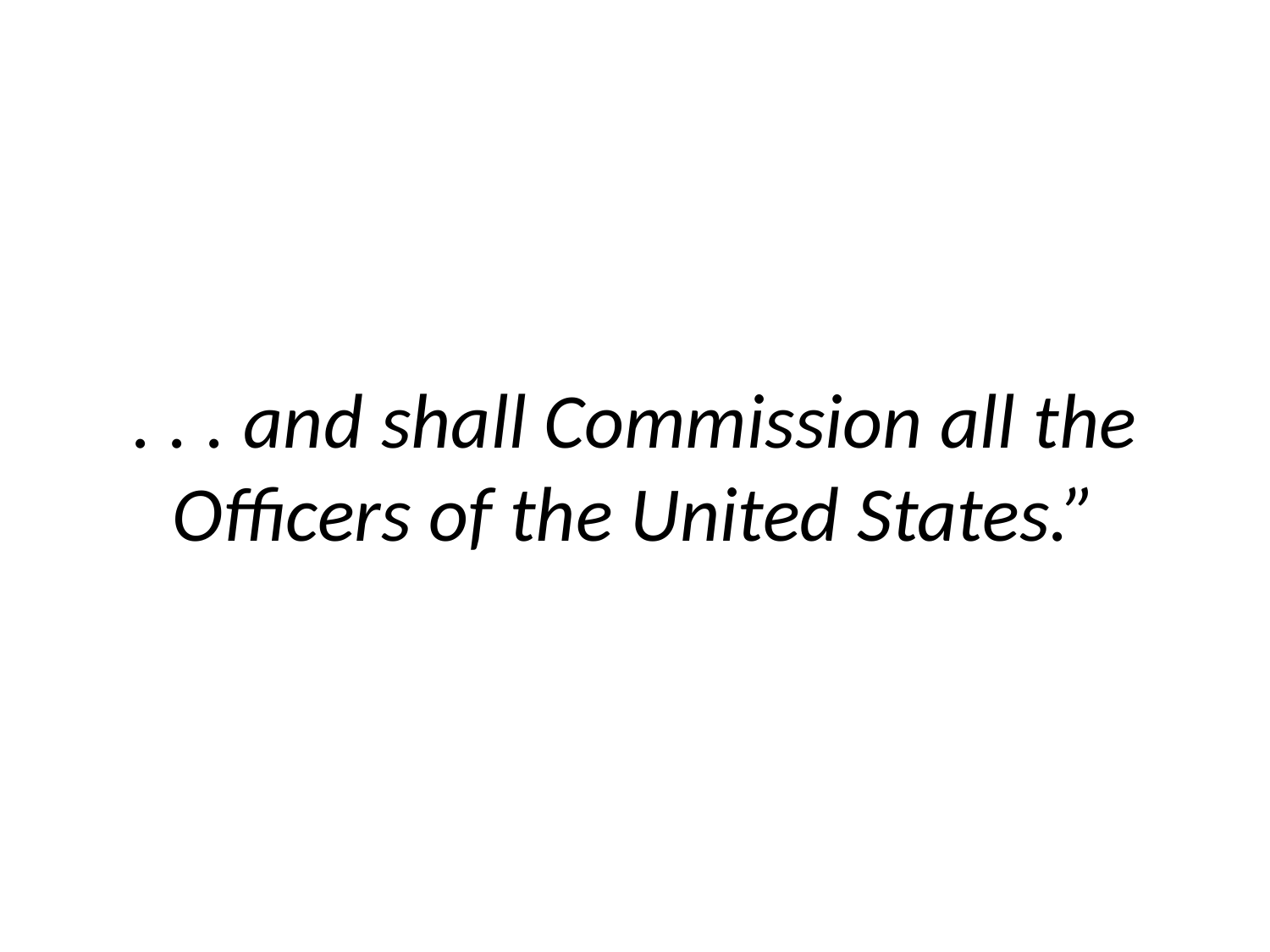

# . . . and shall Commission all the Officers of the United States.”